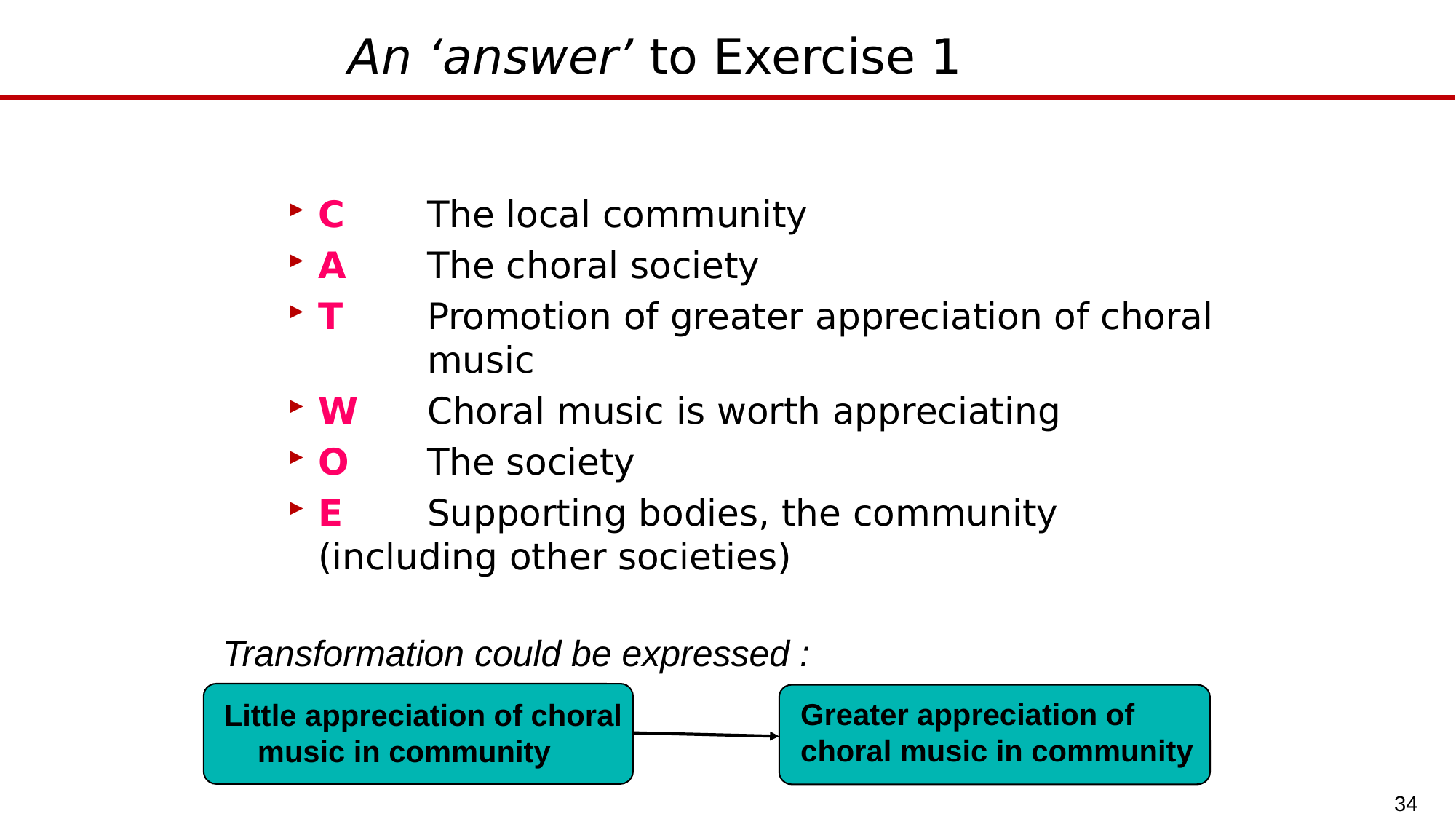

# An ‘answer’ to Exercise 1
C	The local community
A	The choral society
T	Promotion of greater appreciation of choral 	music
W	Choral music is worth appreciating
O	The society
E	Supporting bodies, the community 		(including other societies)
Transformation could be expressed :

Greater appreciation of
choral music in community
Little appreciation of choral
    music in community

34